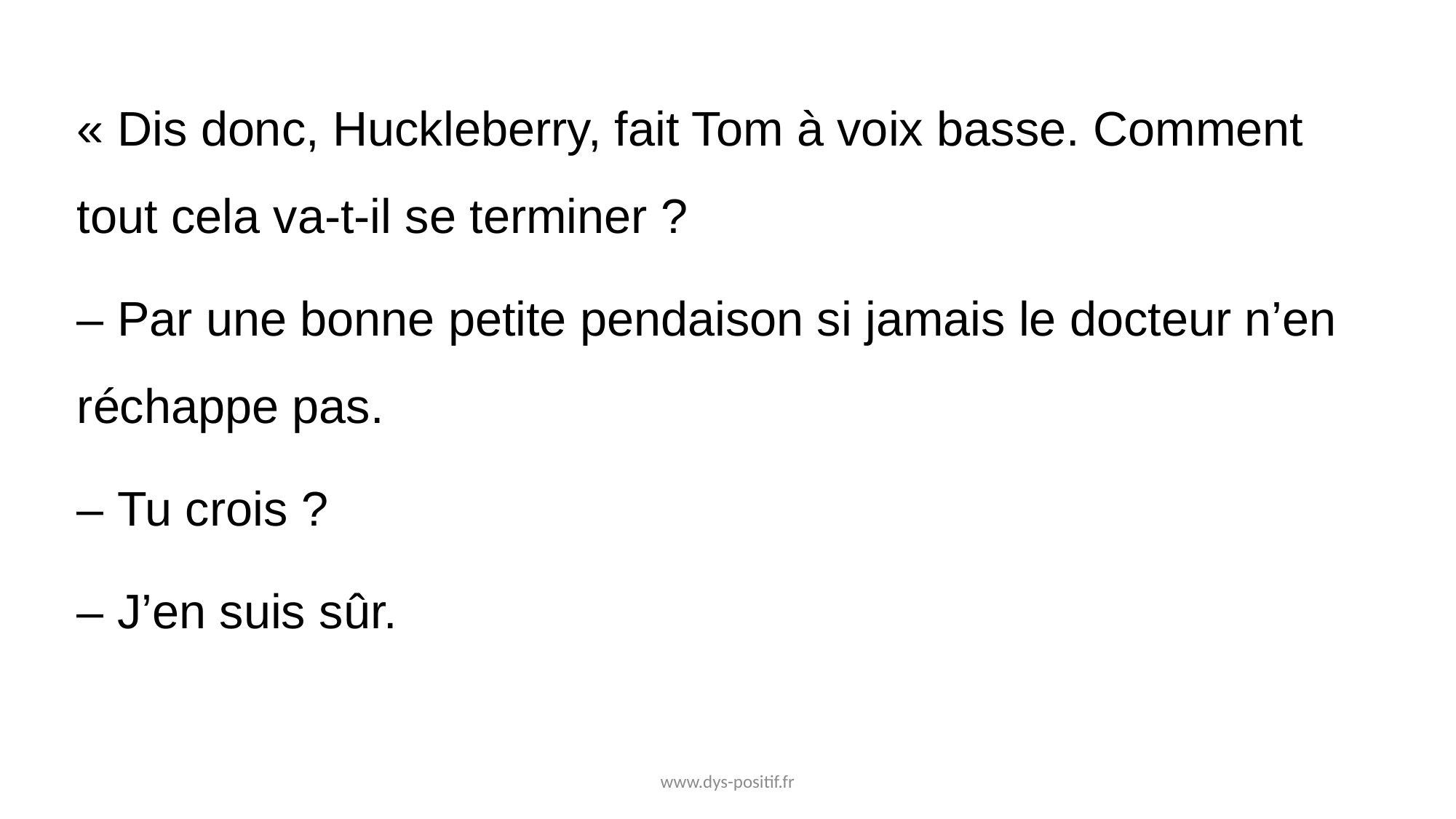

« Dis donc, Huckleberry, fait Tom à voix basse. Comment tout cela va-t-il se terminer ?
– Par une bonne petite pendaison si jamais le docteur n’en réchappe pas.
– Tu crois ?
– J’en suis sûr.
www.dys-positif.fr